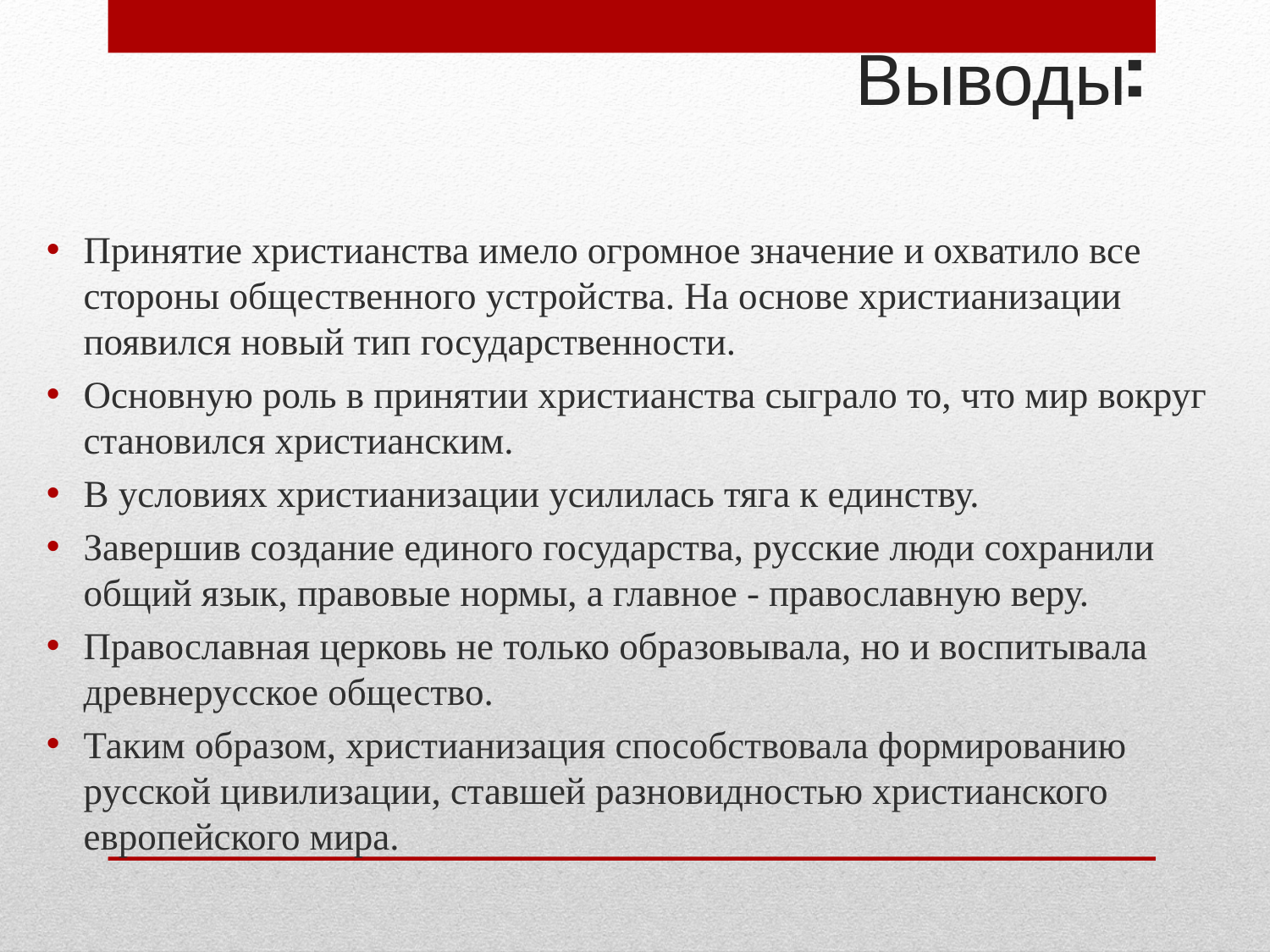

# Выводы:

Принятие христианства имело огромное значение и охватило все стороны общественного устройства. На основе христианизации появился новый тип государственности.
Основную роль в принятии христианства сыграло то, что мир вокруг становился христианским.
В условиях христианизации усилилась тяга к единству.
Завершив создание единого государства, русские люди сохранили общий язык, правовые нормы, а главное - православную веру.
Православная церковь не только образовывала, но и воспитывала древнерусское общество.
Таким образом, христианизация способствовала формированию русской цивилизации, ставшей разновидностью христианского европейского мира.